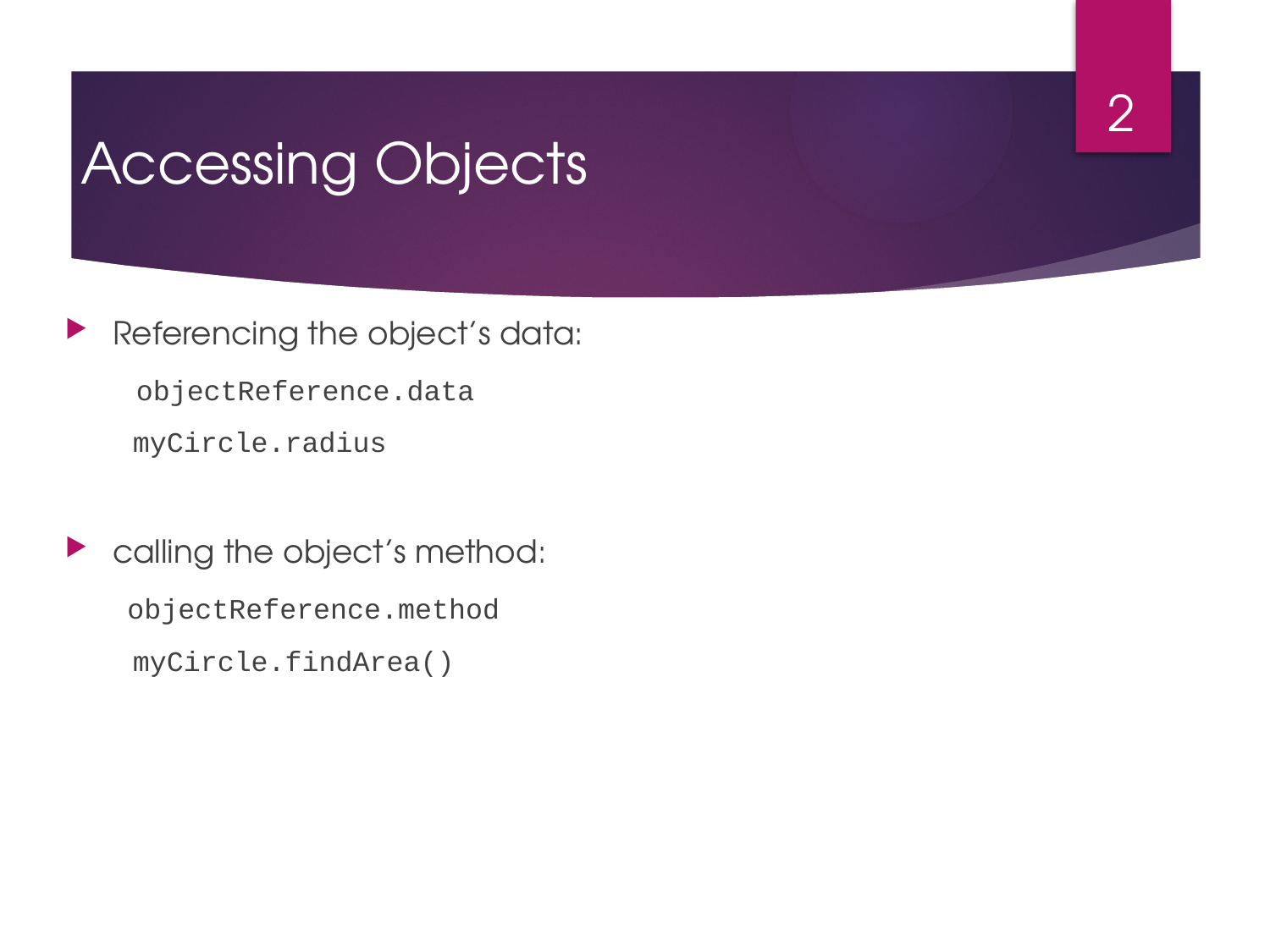

2
# Accessing Objects
Referencing the object’s data:
        objectReference.data
    myCircle.radius

calling the object’s method:
       objectReference.method
    myCircle.findArea()